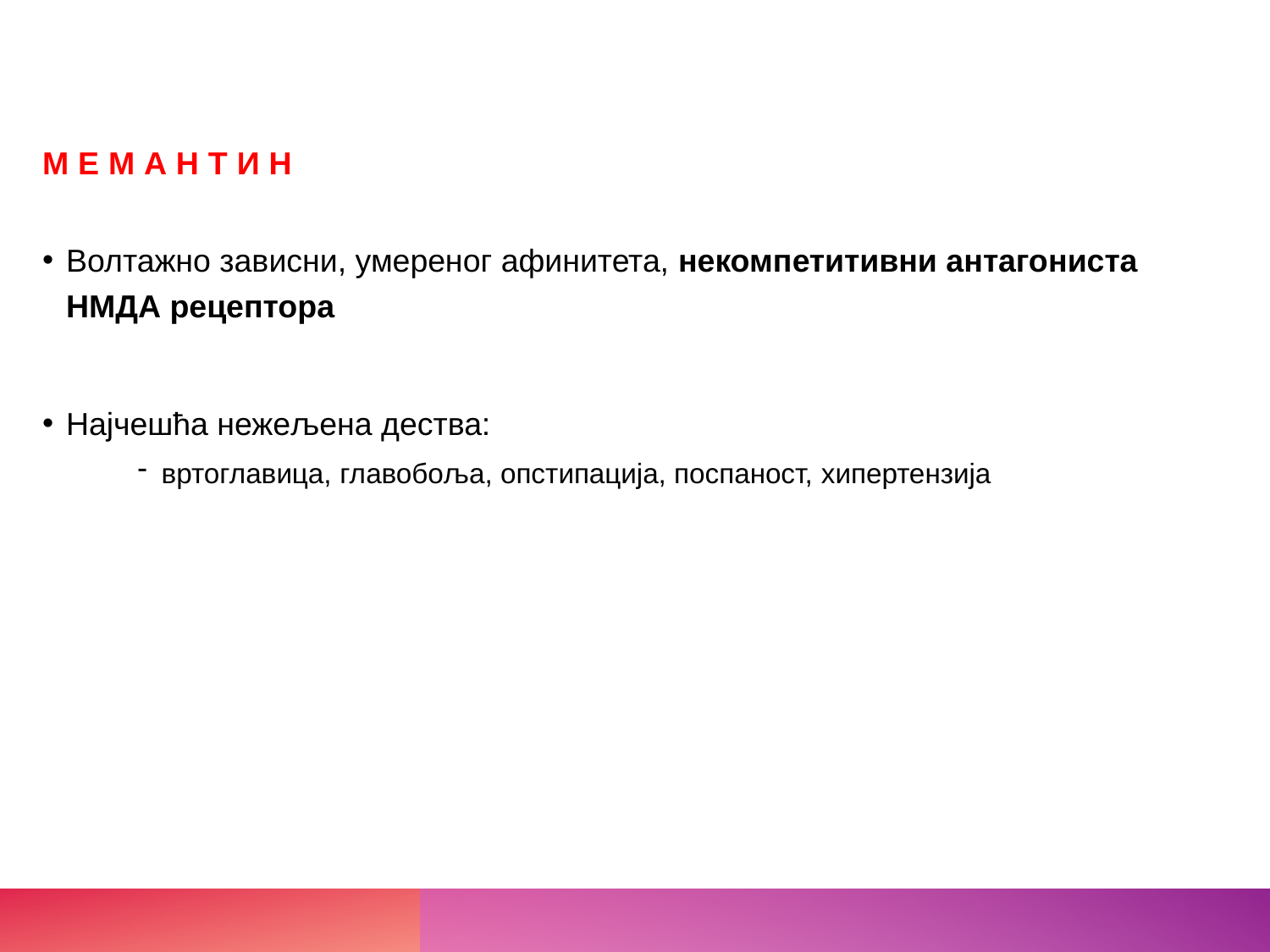

# Мемантин
Волтажно зависни, умереног афинитета, некомпетитивни антагониста НМДА рецептора

Најчешћа нежељена дества:
вртоглавица, главобоља, опстипација, поспаност, хипертензија